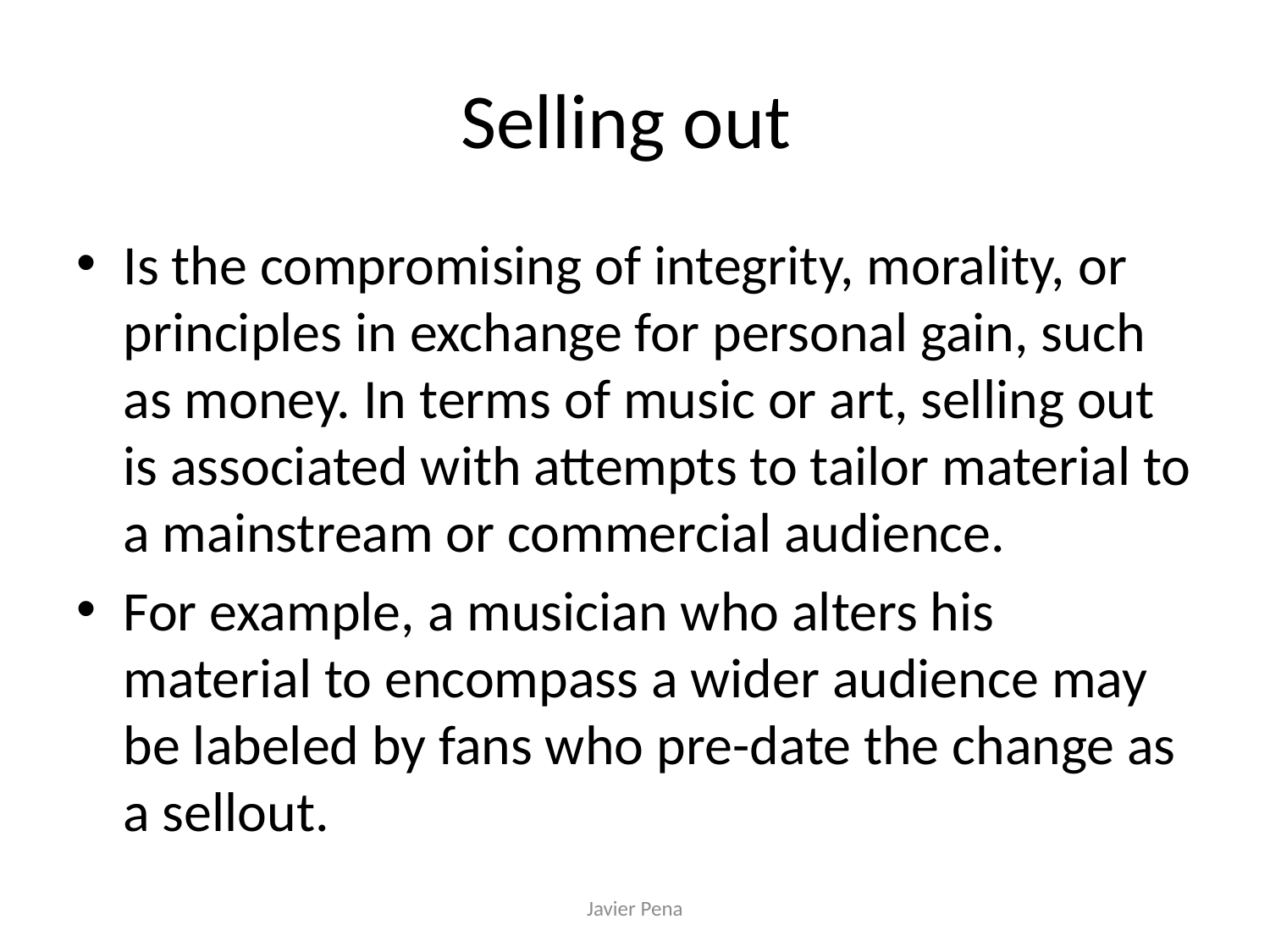

# Selling out
Is the compromising of integrity, morality, or principles in exchange for personal gain, such as money. In terms of music or art, selling out is associated with attempts to tailor material to a mainstream or commercial audience.
For example, a musician who alters his material to encompass a wider audience may be labeled by fans who pre-date the change as a sellout.
Javier Pena